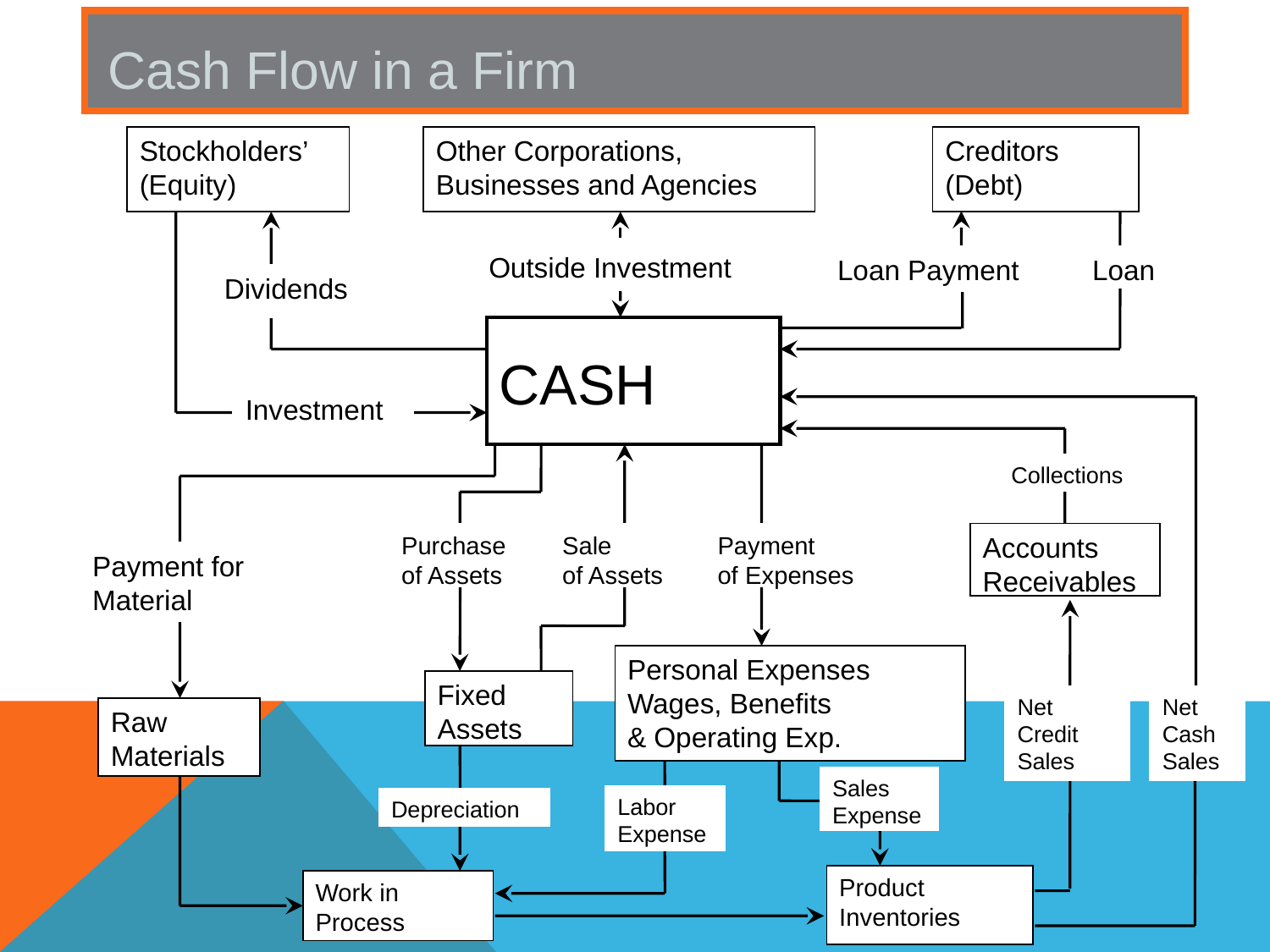

Cash Flow in a Firm
Stockholders’ (Equity)
Other Corporations, Businesses and Agencies
Creditors (Debt)

Outside Investment
Loan Payment
Loan
Dividends

CASH

Investment

Collections

Purchase of Assets
Sale
of Assets
Payment
of Expenses
Accounts Receivables
Payment for Material

Personal Expenses
Wages, Benefits
& Operating Exp.
Fixed Assets
Net Credit Sales
Net Cash Sales
Raw Materials

Sales Expense

Labor Expense
Depreciation

Product Inventories
Work in Process